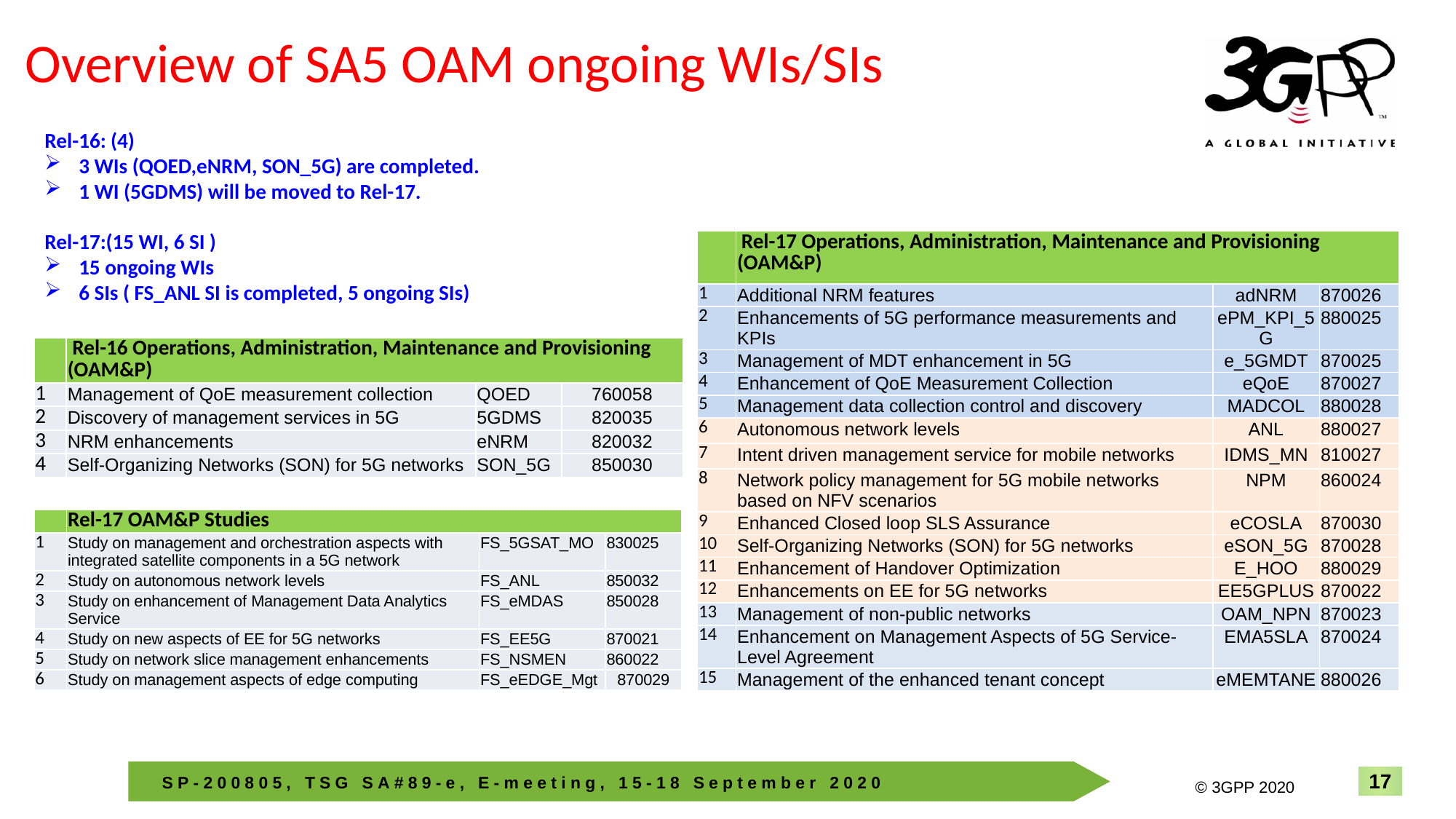

# Overview of SA5 OAM ongoing WIs/SIs
Rel-16: (4)
3 WIs (QOED,eNRM, SON_5G) are completed.
1 WI (5GDMS) will be moved to Rel-17.

Rel-17:(15 WI, 6 SI )
15 ongoing WIs
6 SIs ( FS_ANL SI is completed, 5 ongoing SIs)
|  | Rel-17 Operations, Administration, Maintenance and Provisioning (OAM&P) |  |  |
| --- | --- | --- | --- |
| 1 | Additional NRM features | adNRM | 870026 |
| 2 | Enhancements of 5G performance measurements and KPIs | ePM\_KPI\_5G | 880025 |
| 3 | Management of MDT enhancement in 5G | e\_5GMDT | 870025 |
| 4 | Enhancement of QoE Measurement Collection | eQoE | 870027 |
| 5 | Management data collection control and discovery | MADCOL | 880028 |
| 6 | Autonomous network levels | ANL | 880027 |
| 7 | Intent driven management service for mobile networks | IDMS\_MN | 810027 |
| 8 | Network policy management for 5G mobile networks based on NFV scenarios | NPM | 860024 |
| 9 | Enhanced Closed loop SLS Assurance | eCOSLA | 870030 |
| 10 | Self-Organizing Networks (SON) for 5G networks | eSON\_5G | 870028 |
| 11 | Enhancement of Handover Optimization | E\_HOO | 880029 |
| 12 | Enhancements on EE for 5G networks | EE5GPLUS | 870022 |
| 13 | Management of non-public networks | OAM\_NPN | 870023 |
| 14 | Enhancement on Management Aspects of 5G Service-Level Agreement | EMA5SLA | 870024 |
| 15 | Management of the enhanced tenant concept | eMEMTANE | 880026 |
|  | Rel-16 Operations, Administration, Maintenance and Provisioning (OAM&P) |  |  |
| --- | --- | --- | --- |
| 1 | Management of QoE measurement collection | QOED | 760058 |
| 2 | Discovery of management services in 5G | 5GDMS | 820035 |
| 3 | NRM enhancements | eNRM | 820032 |
| 4 | Self-Organizing Networks (SON) for 5G networks | SON\_5G | 850030 |
|  | Rel-17 OAM&P Studies |  |  |
| --- | --- | --- | --- |
| 1 | Study on management and orchestration aspects with integrated satellite components in a 5G network | FS\_5GSAT\_MO | 830025 |
| 2 | Study on autonomous network levels | FS\_ANL | 850032 |
| 3 | Study on enhancement of Management Data Analytics Service | FS\_eMDAS | 850028 |
| 4 | Study on new aspects of EE for 5G networks | FS\_EE5G | 870021 |
| 5 | Study on network slice management enhancements | FS\_NSMEN | 860022 |
| 6 | Study on management aspects of edge computing | FS\_eEDGE\_Mgt | 870029 |